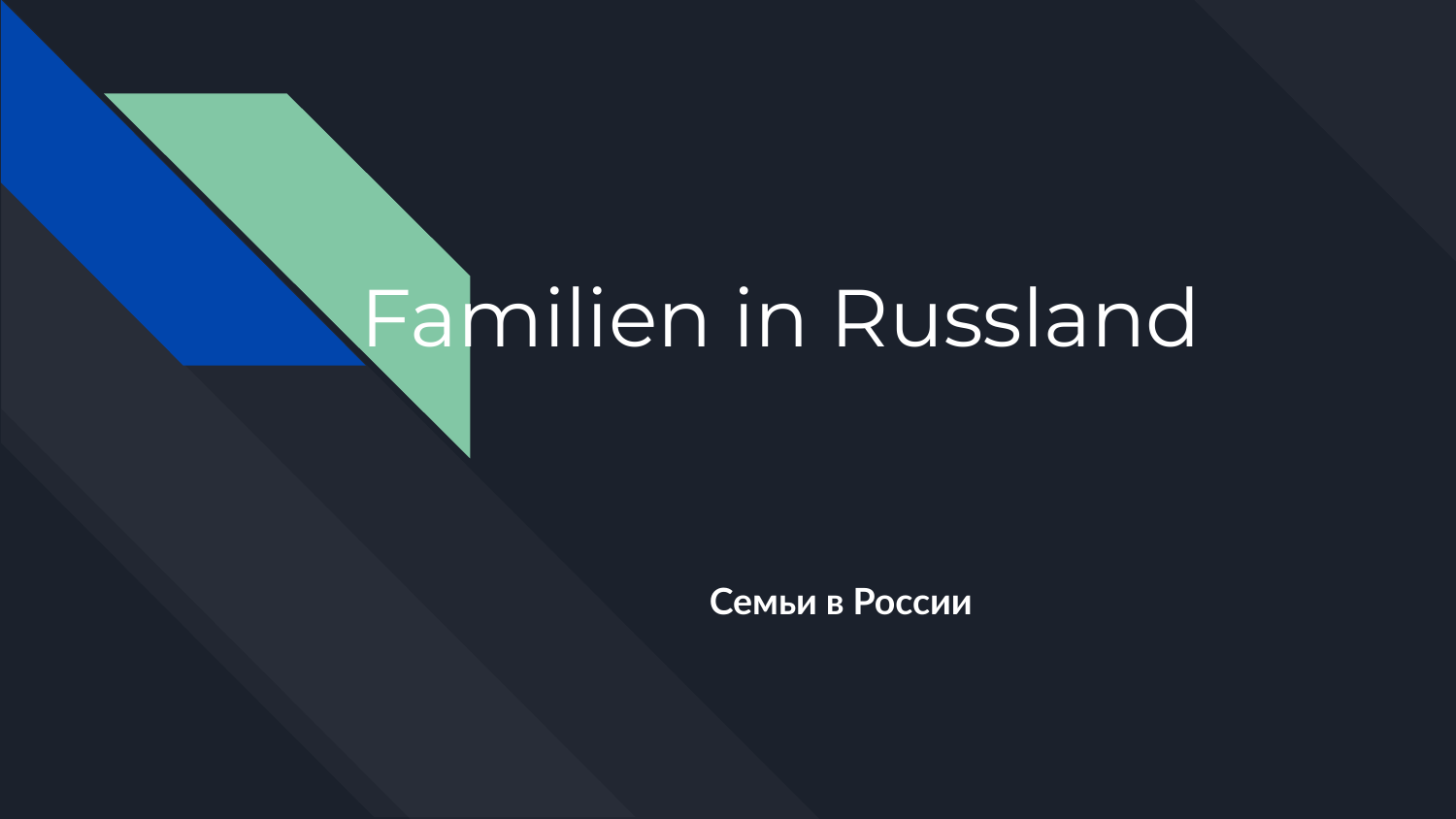

# Familien in Russland
Семьи в России